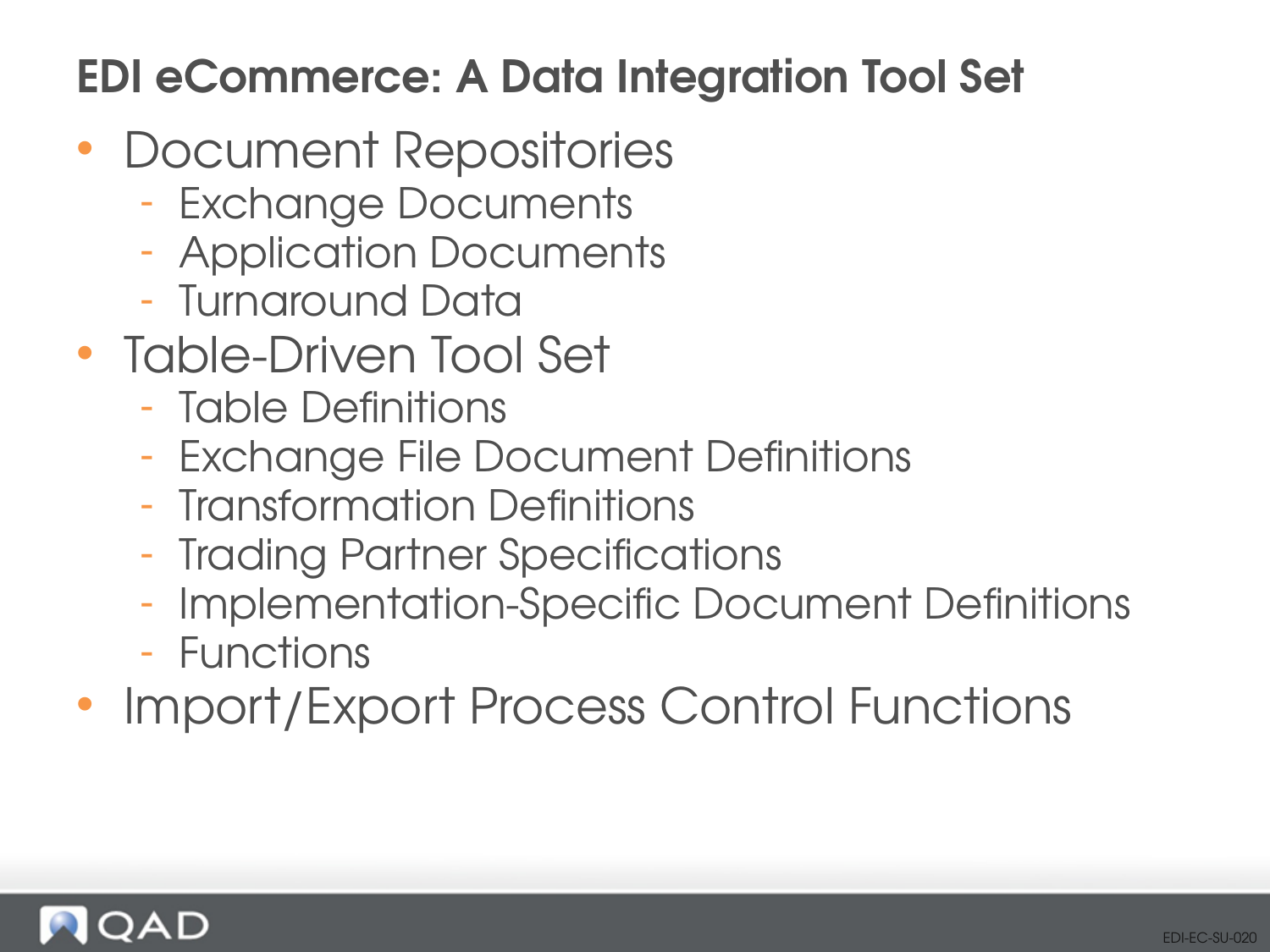

# EDI eCommerce: A Data Integration Tool Set
Document Repositories
Exchange Documents
Application Documents
Turnaround Data
Table-Driven Tool Set
Table Definitions
Exchange File Document Definitions
Transformation Definitions
Trading Partner Specifications
Implementation-Specific Document Definitions
Functions
Import/Export Process Control Functions

EDI-EC-SU-020